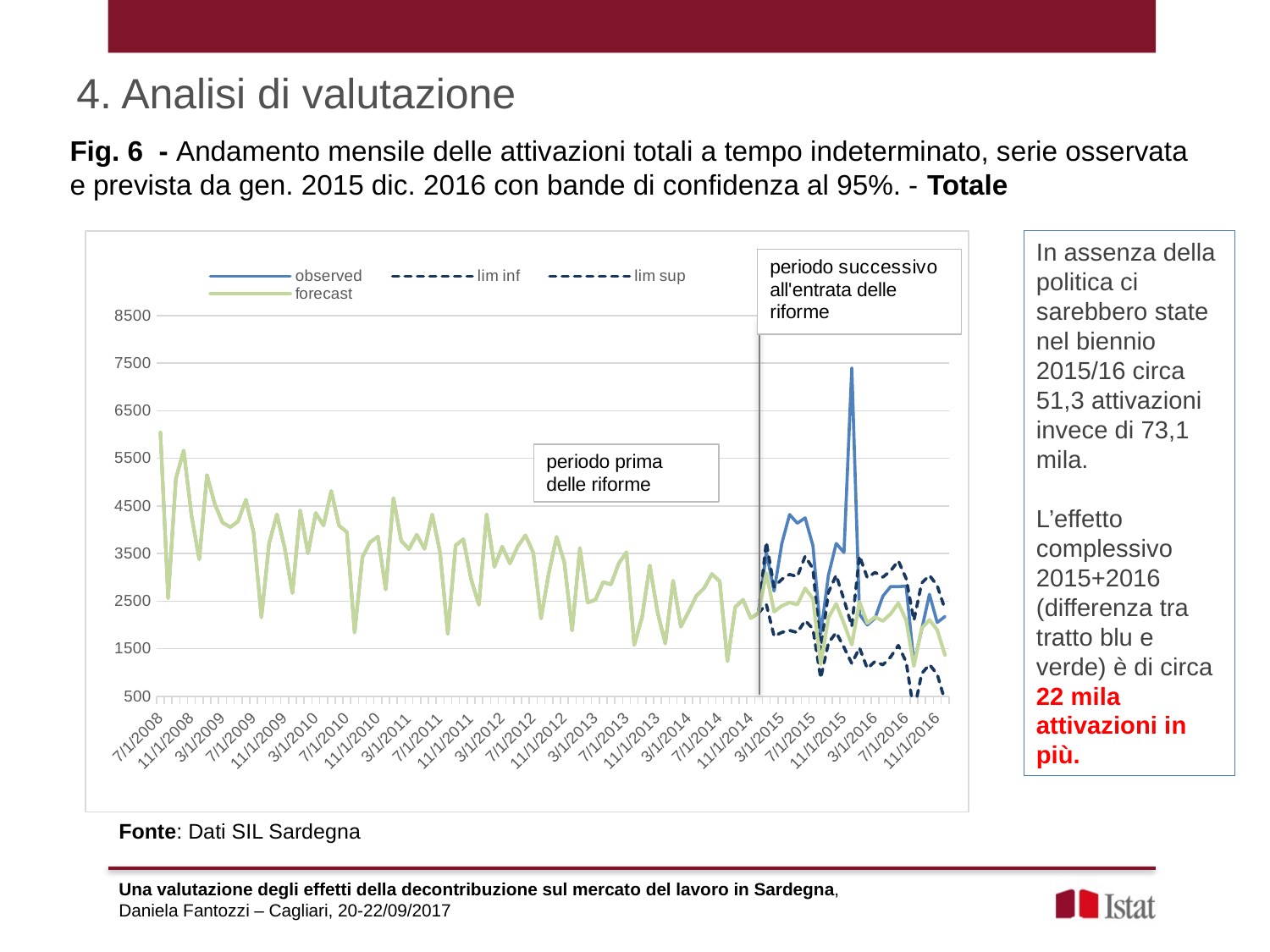

4. Analisi di valutazione
Fig. 6  - Andamento mensile delle attivazioni totali a tempo indeterminato, serie osservata e prevista da gen. 2015 dic. 2016 con bande di confidenza al 95%. - Totale

### Chart

| Category | observed | lim inf | lim sup | forecast |
|---|---|---|---|---|
| 39630 | 6045.0 | None | None | 6045.0 |
| 39661 | 2561.0 | None | None | 2561.0 |
| 39692 | 5073.0 | None | None | 5073.0 |
| 39722 | 5665.0 | None | None | 5665.0 |
| 39753 | 4300.0 | None | None | 4300.0 |
| 39783 | 3378.0 | None | None | 3378.0 |
| 39814 | 5147.0 | None | None | 5147.0 |
| 39845 | 4541.0 | None | None | 4541.0 |
| 39873 | 4147.0 | None | None | 4147.0 |
| 39904 | 4055.0 | None | None | 4055.0 |
| 39934 | 4176.0 | None | None | 4176.0 |
| 39965 | 4628.0 | None | None | 4628.0 |
| 39995 | 3941.0 | None | None | 3941.0 |
| 40026 | 2159.0 | None | None | 2159.0 |
| 40057 | 3716.0 | None | None | 3716.0 |
| 40087 | 4321.0 | None | None | 4321.0 |
| 40118 | 3617.0 | None | None | 3617.0 |
| 40148 | 2669.0 | None | None | 2669.0 |
| 40179 | 4407.0 | None | None | 4407.0 |
| 40210 | 3503.0 | None | None | 3503.0 |
| 40238 | 4350.0 | None | None | 4350.0 |
| 40269 | 4088.0 | None | None | 4088.0 |
| 40299 | 4813.0 | None | None | 4813.0 |
| 40330 | 4084.0 | None | None | 4084.0 |
| 40360 | 3951.0 | None | None | 3951.0 |
| 40391 | 1840.0 | None | None | 1840.0 |
| 40422 | 3420.0 | None | None | 3420.0 |
| 40452 | 3739.0 | None | None | 3739.0 |
| 40483 | 3856.0 | None | None | 3856.0 |
| 40513 | 2746.0 | None | None | 2746.0 |
| 40544 | 4662.0 | None | None | 4662.0 |
| 40575 | 3771.0 | None | None | 3771.0 |
| 40603 | 3591.0 | None | None | 3591.0 |
| 40634 | 3894.0 | None | None | 3894.0 |
| 40664 | 3598.0 | None | None | 3598.0 |
| 40695 | 4320.0 | None | None | 4320.0 |
| 40725 | 3526.0 | None | None | 3526.0 |
| 40756 | 1814.0 | None | None | 1814.0 |
| 40787 | 3669.0 | None | None | 3669.0 |
| 40817 | 3799.0 | None | None | 3799.0 |
| 40848 | 2963.0 | None | None | 2963.0 |
| 40878 | 2421.0 | None | None | 2421.0 |
| 40909 | 4320.0 | None | None | 4320.0 |
| 40940 | 3219.0 | None | None | 3219.0 |
| 40969 | 3642.0 | None | None | 3642.0 |
| 41000 | 3292.0 | None | None | 3292.0 |
| 41030 | 3651.0 | None | None | 3651.0 |
| 41061 | 3881.0 | None | None | 3881.0 |
| 41091 | 3520.0 | None | None | 3520.0 |
| 41122 | 2136.0 | None | None | 2136.0 |
| 41153 | 3088.0 | None | None | 3088.0 |
| 41183 | 3849.0 | None | None | 3849.0 |
| 41214 | 3319.0 | None | None | 3319.0 |
| 41244 | 1882.0 | None | None | 1882.0 |
| 41275 | 3614.0 | None | None | 3614.0 |
| 41306 | 2471.0 | None | None | 2471.0 |
| 41334 | 2526.0 | None | None | 2526.0 |
| 41365 | 2901.0 | None | None | 2901.0 |
| 41395 | 2849.0 | None | None | 2849.0 |
| 41426 | 3290.0 | None | None | 3290.0 |
| 41456 | 3527.0 | None | None | 3527.0 |
| 41487 | 1579.0 | None | None | 1579.0 |
| 41518 | 2156.0 | None | None | 2156.0 |
| 41548 | 3246.0 | None | None | 3246.0 |
| 41579 | 2260.0 | None | None | 2260.0 |
| 41609 | 1609.0 | None | None | 1609.0 |
| 41640 | 2928.0 | None | None | 2928.0 |
| 41671 | 1962.0 | None | None | 1962.0 |
| 41699 | 2281.0 | None | None | 2281.0 |
| 41730 | 2609.0 | None | None | 2609.0 |
| 41760 | 2772.0 | None | None | 2772.0 |
| 41791 | 3069.0 | None | None | 3069.0 |
| 41821 | 2917.0 | None | None | 2917.0 |
| 41852 | 1238.0 | None | None | 1238.0 |
| 41883 | 2375.0 | None | None | 2375.0 |
| 41913 | 2529.0 | None | None | 2529.0 |
| 41944 | 2143.0 | None | None | 2143.0 |
| 41974 | 2249.0 | 2249.0 | 2249.0 | 2249.0 |
| 42005 | 3520.0 | 2436.5289431073998 | 3743.5103571646 | 3090.019650136 |
| 42036 | 2710.0 | 1760.6418319774398 | 2794.14294585456 | 2277.392388916 |
| 42064 | 3712.0 | 1842.5940336479598 | 2959.78342759404 | 2401.188730620999 |
| 42095 | 4319.0 | 1884.8697495587198 | 3059.842315865281 | 2472.356032712001 |
| 42125 | 4136.0 | 1838.8752882550398 | 3014.63516346496 | 2426.75522586 |
| 42156 | 4249.0 | 2092.5488721110387 | 3444.24012317896 | 2768.3944976450002 |
| 42186 | 3663.0 | 1917.2203423967198 | 3180.148429867278 | 2548.684386132 |
| 42217 | 1812.0 | 882.17172147176 | 1463.31845189224 | 1172.7450866820004 |
| 42248 | 3045.0 | 1621.76269499136 | 2684.1936685606397 | 2152.978181776 |
| 42278 | 3710.0 | 1841.4245853934801 | 3045.32080150852 | 2443.372693451 |
| 42309 | 3521.0 | 1529.37023754372 | 2528.19793371828 | 2028.784085631 |
| 42339 | 7398.0 | 1191.8255523597204 | 1971.8208425042799 | 1581.823197432 |
| 42370 | 2224.0 | 1519.8135094600655 | 3451.419770281937 | 2485.616639871 |
| 42401 | 2000.0 | 1086.1744305206844 | 2991.853415185316 | 2039.0139228529995 |
| 42430 | 2140.0 | 1232.343641739654 | 3102.7108928043467 | 2167.5272672720002 |
| 42461 | 2603.0 | 1161.082463224782 | 3003.632269783216 | 2082.3573665040017 |
| 42491 | 2804.0 | 1326.524959620846 | 3134.596670497154 | 2230.5608150589997 |
| 42522 | 2802.0 | 1569.535934465437 | 3346.8372204765656 | 2458.186577471 |
| 42552 | 2816.0 | 1220.9832414196098 | 2973.971973414391 | 2097.477607417 |
| 42583 | 1195.0 | 176.26612777485965 | 2094.398193291141 | 1135.3321605329998 |
| 42614 | 1900.0 | 977.3391418149889 | 2878.9188860650097 | 1928.12901394 |
| 42644 | 2643.0 | 1168.59059901243 | 3042.425438331573 | 2105.508018672 |
| 42675 | 2052.0 | 965.0313813199224 | 2825.8508322220796 | 1895.441106771 |
| 42705 | 2176.0 | 402.5791982221252 | 2328.2763747518748 | 1365.4277864870005 |
In assenza della politica ci sarebbero state nel biennio 2015/16 circa 51,3 attivazioni invece di 73,1 mila.

L’effetto complessivo 2015+2016 (differenza tra tratto blu e verde) è di circa 22 mila attivazioni in più.
Fonte: Dati SIL Sardegna
Una valutazione degli effetti della decontribuzione sul mercato del lavoro in Sardegna,
Daniela Fantozzi – Cagliari, 20-22/09/2017